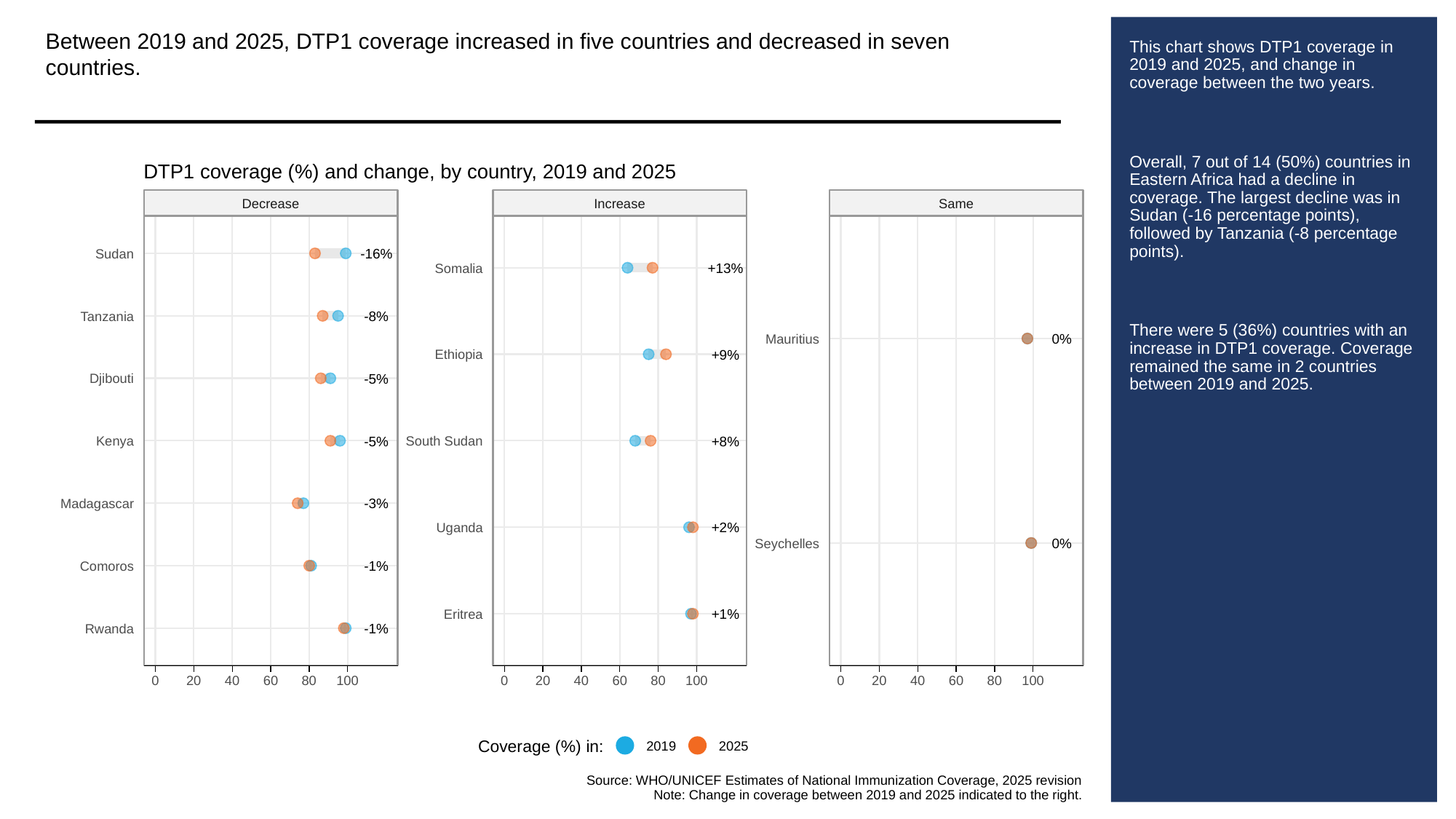

Between 2019 and 2025, DTP1 coverage increased in five countries and decreased in seven countries.
# This chart shows DTP1 coverage in 2019 and 2025, and change in coverage between the two years.

Overall, 7 out of 14 (50%) countries in Eastern Africa had a decline in coverage. The largest decline was in Sudan (-16 percentage points), followed by Tanzania (-8 percentage points).

There were 5 (36%) countries with an increase in DTP1 coverage. Coverage remained the same in 2 countries between 2019 and 2025.

DTP1 coverage (%) and change, by country, 2019 and 2025

Decrease
Increase
Same

-16%
Sudan

+13%
Somalia

-8%
Tanzania

0%
Mauritius

+9%
Ethiopia

-5%
Djibouti

-5%
+8%
Kenya
South Sudan

-3%
Madagascar

+2%
Uganda

0%
Seychelles

-1%
Comoros

+1%
Eritrea

-1%
Rwanda

0
20
40
60
80
100
0
20
40
60
80
100
0
20
40
60
80
100

Coverage (%) in:
2019
2025
Source: WHO/UNICEF Estimates of National Immunization Coverage, 2025 revision
Note: Change in coverage between 2019 and 2025 indicated to the right.